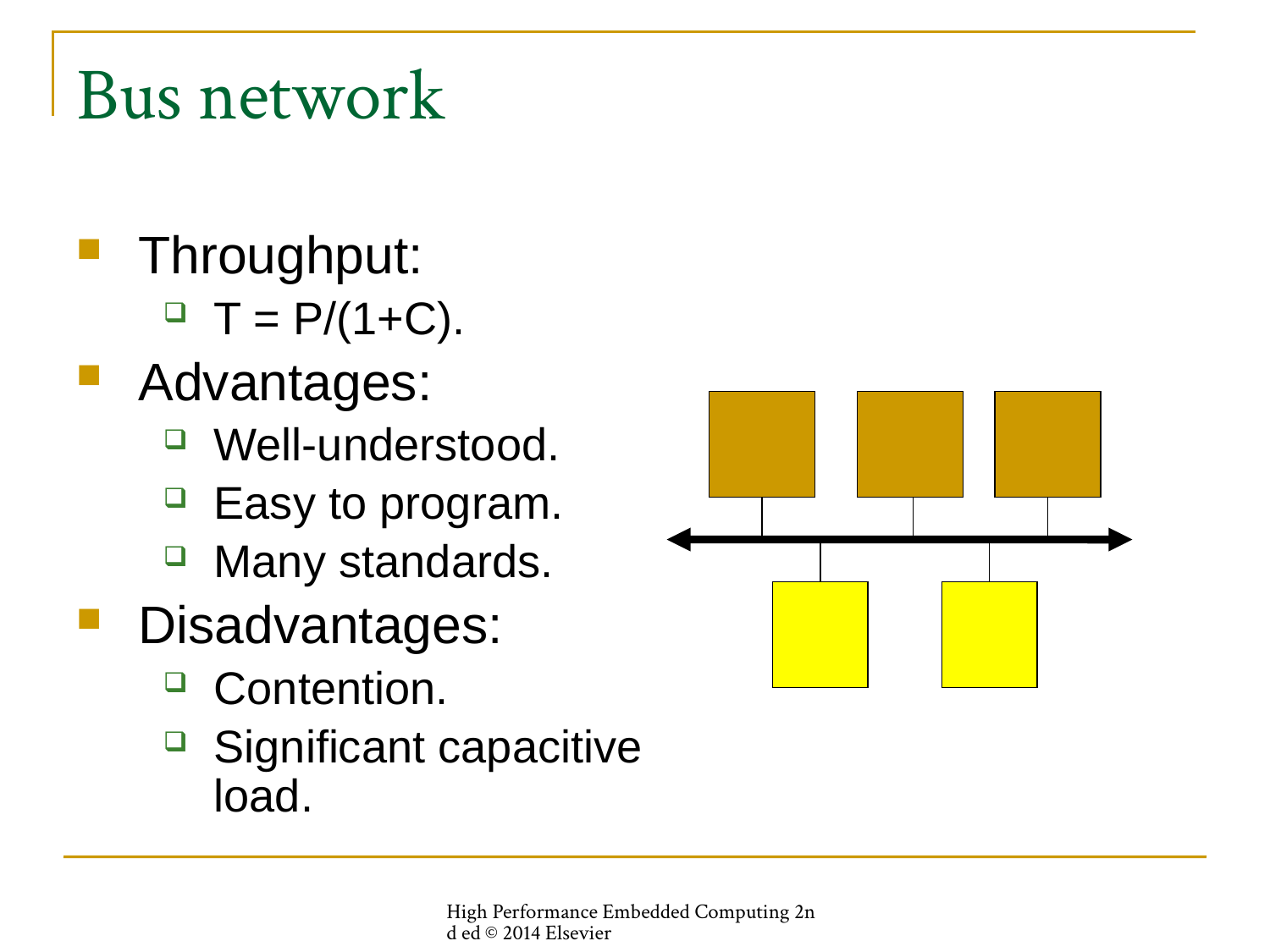

# Bus network
Throughput:
T = P/(1+C).
Advantages:
Well-understood.
Easy to program.
Many standards.
Disadvantages:
Contention.
Significant capacitive load.

High Performance Embedded Computing 2nd ed © 2014 Elsevier